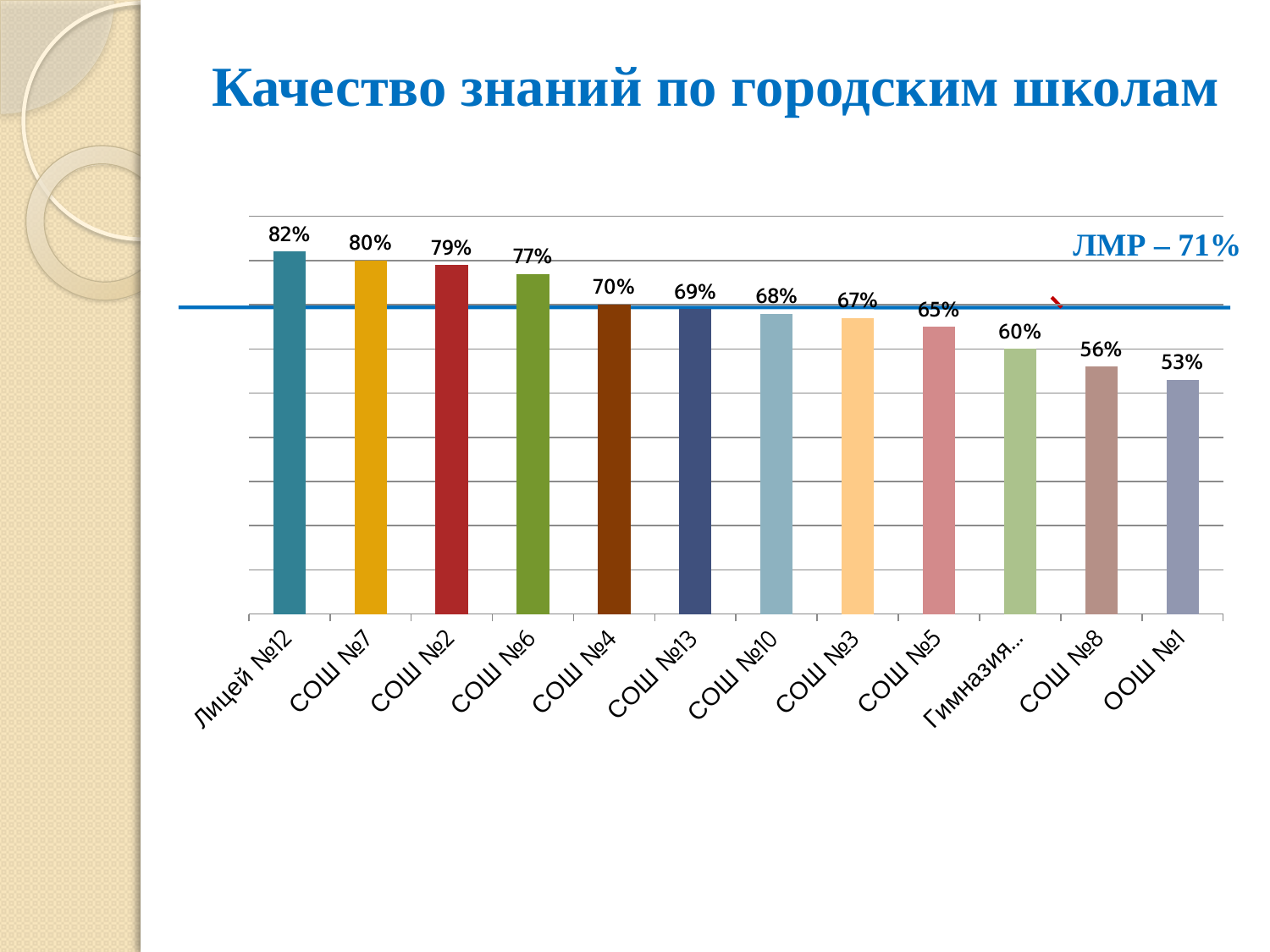

# Качество знаний по городским школам

### Chart

| Category |  |
|---|---|
| Лицей №12 | 0.82 |
| СОШ №7 | 0.8 |
| СОШ №2 | 0.79 |
| СОШ №6 | 0.77 |
| СОШ №4 | 0.7 |
| СОШ №13 | 0.69 |
| СОШ №10 | 0.68 |
| СОШ №3 | 0.67 |
| СОШ №5 | 0.65 |
| Гимназия №11 | 0.6 |
| СОШ №8 | 0.56 |
| ООШ №1 | 0.53 |
ЛМР – 71%